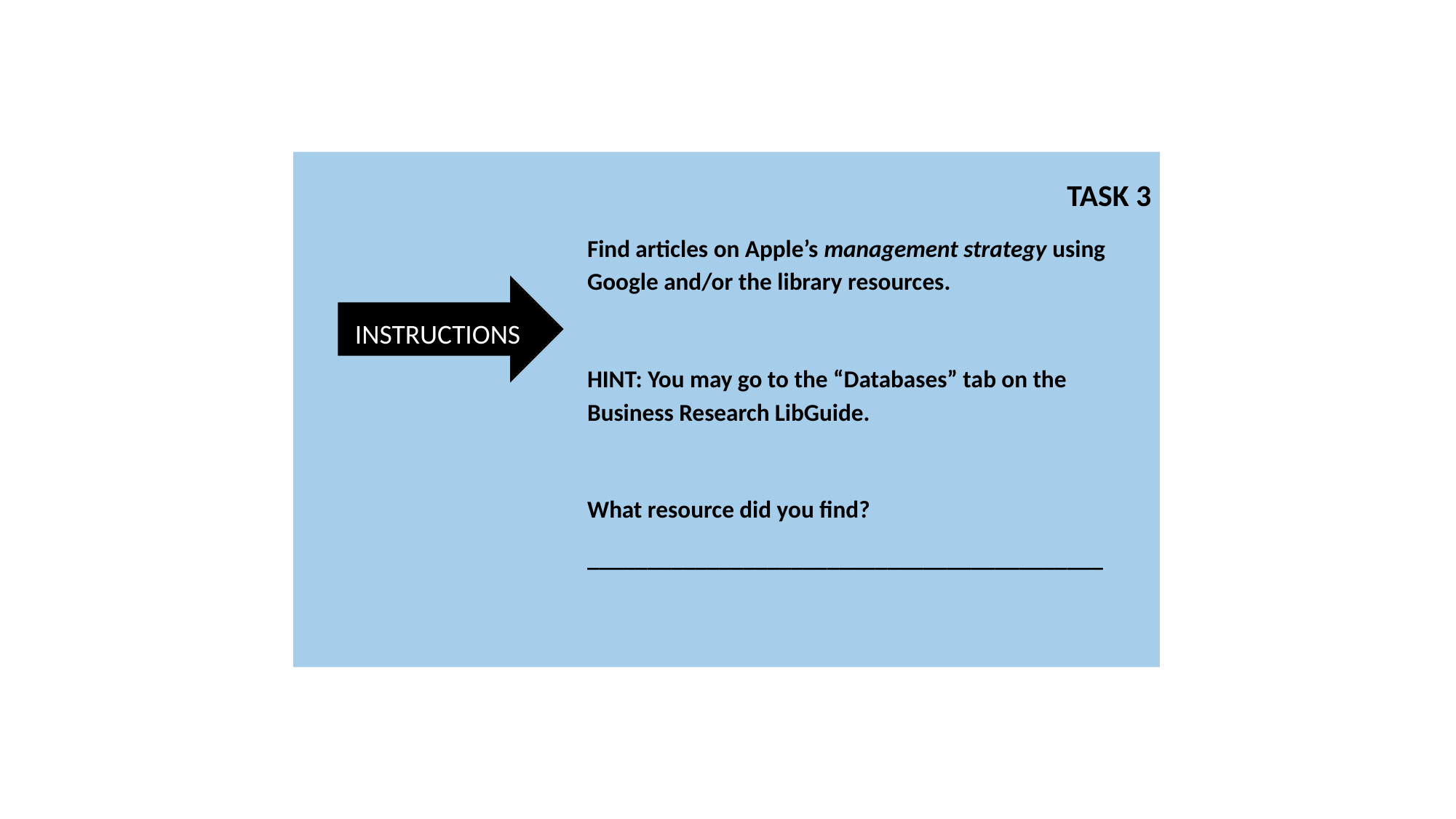

TASK 3
Find articles on Apple’s management strategy using Google and/or the library resources.

HINT: You may go to the “Databases” tab on the Business Research LibGuide.

What resource did you find?
___________________________________________

INSTRUCTIONS